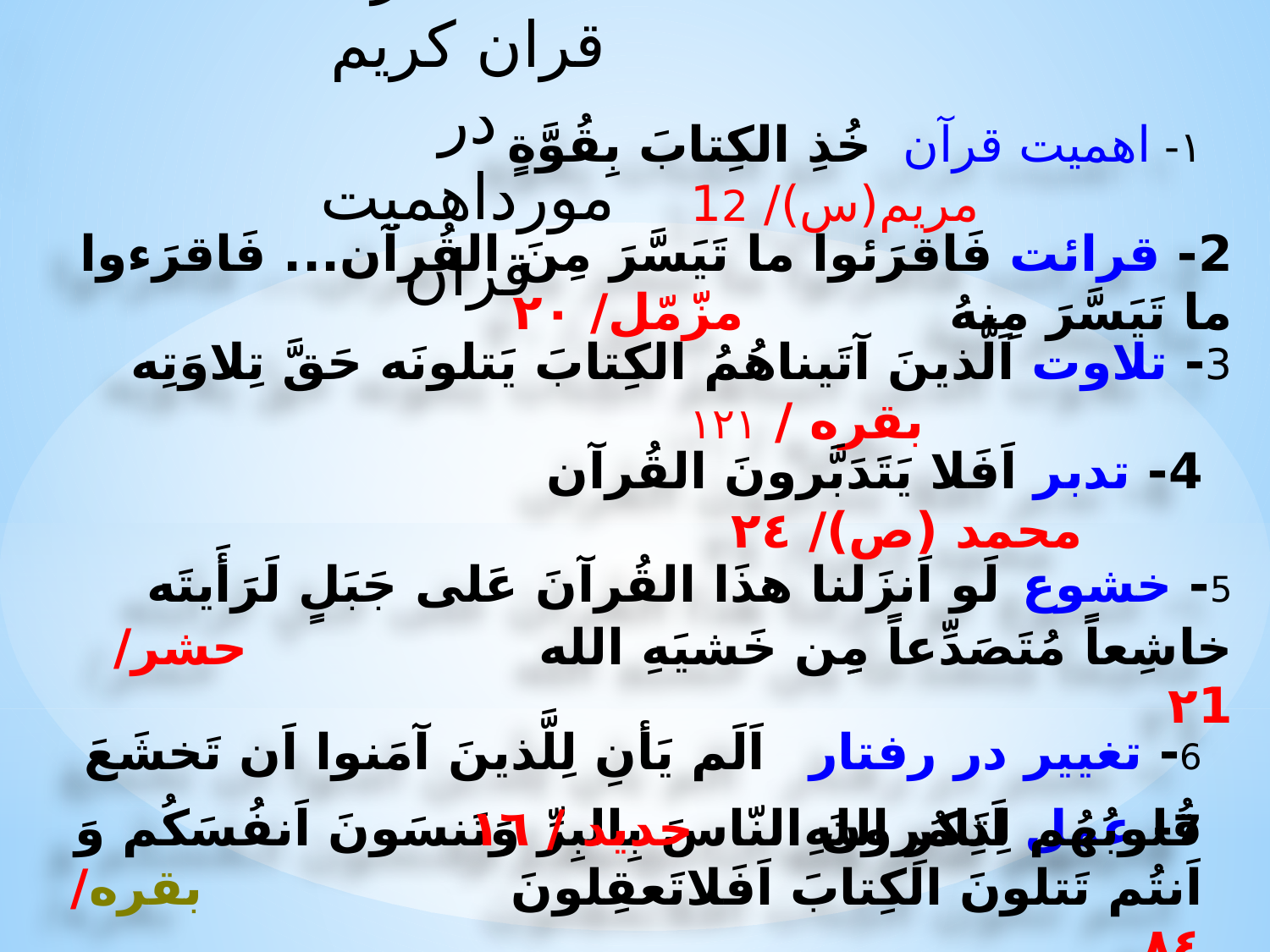

آیاتی از قران کریم در مورداهمیت قران
بازگشت   به صفحه ی    اول
١- اهميت قرآن  خُذِ الکِتابَ بِقُوَّةٍ                                      مريم(س)/ 12
2- قرائت فَاقرَئوا ما تَيَسَّرَ مِنَ القُرآن... فَاقرَءوا ما تَيَسَّرَ مِنهُ            مزّمّل/ ٢٠
3- تلاوت اَلَّذينَ آتَيناهُمُ الكِتابَ يَتلونَه حَقَّ تِلاوَتِه                     بقره / ١٢١
4- تدبر اَفَلا يَتَدَبَّرونَ القُرآن                                   محمد (ص)/ ٢٤
5- خشوع لَو اَنزَلنا هذَا القُرآنَ عَلی جَبَلٍ لَرَأَيتَه خاشِعاً مُتَصَدِّعاً مِِن خَشيَهِ الله                 حشر/ ٢1
6- تغيير در رفتار  اَلَم يَأنِ لِلَّذينَ آمَنوا اَن تَخشَعَ قُلوبُهُم لِذِكرِ اللهِ     حديد / ١٦
7- عمل اَتَامُرونَ النّاسَ بِالبِرِّ وَتَنسَونَ اَنفُسَكُم وَ اَنتُم تَتلونَ الكِتابَ اَفَلاتَعقِلونَ                  بقره/ ٨٤